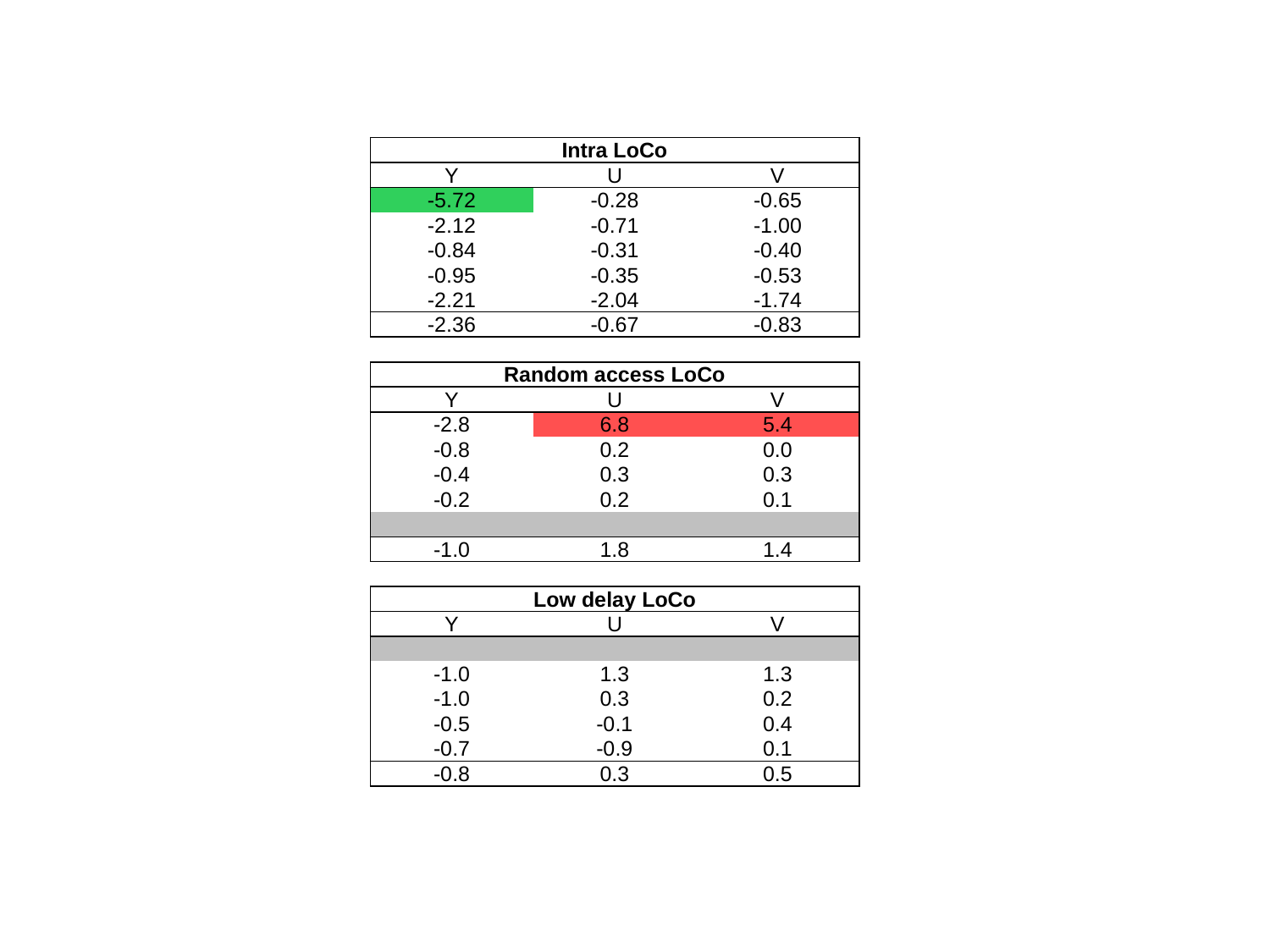

| Intra LoCo |  |  |
| --- | --- | --- |
| Y | U | V |
| -5.72 | -0.28 | -0.65 |
| -2.12 | -0.71 | -1.00 |
| -0.84 | -0.31 | -0.40 |
| -0.95 | -0.35 | -0.53 |
| -2.21 | -2.04 | -1.74 |
| -2.36 | -0.67 | -0.83 |
|  |  |  |
| Random access LoCo |  |  |
| Y | U | V |
| -2.8 | 6.8 | 5.4 |
| -0.8 | 0.2 | 0.0 |
| -0.4 | 0.3 | 0.3 |
| -0.2 | 0.2 | 0.1 |
|  |  |  |
| -1.0 | 1.8 | 1.4 |
|  |  |  |
| Low delay LoCo |  |  |
| Y | U | V |
|  |  |  |
| -1.0 | 1.3 | 1.3 |
| -1.0 | 0.3 | 0.2 |
| -0.5 | -0.1 | 0.4 |
| -0.7 | -0.9 | 0.1 |
| -0.8 | 0.3 | 0.5 |